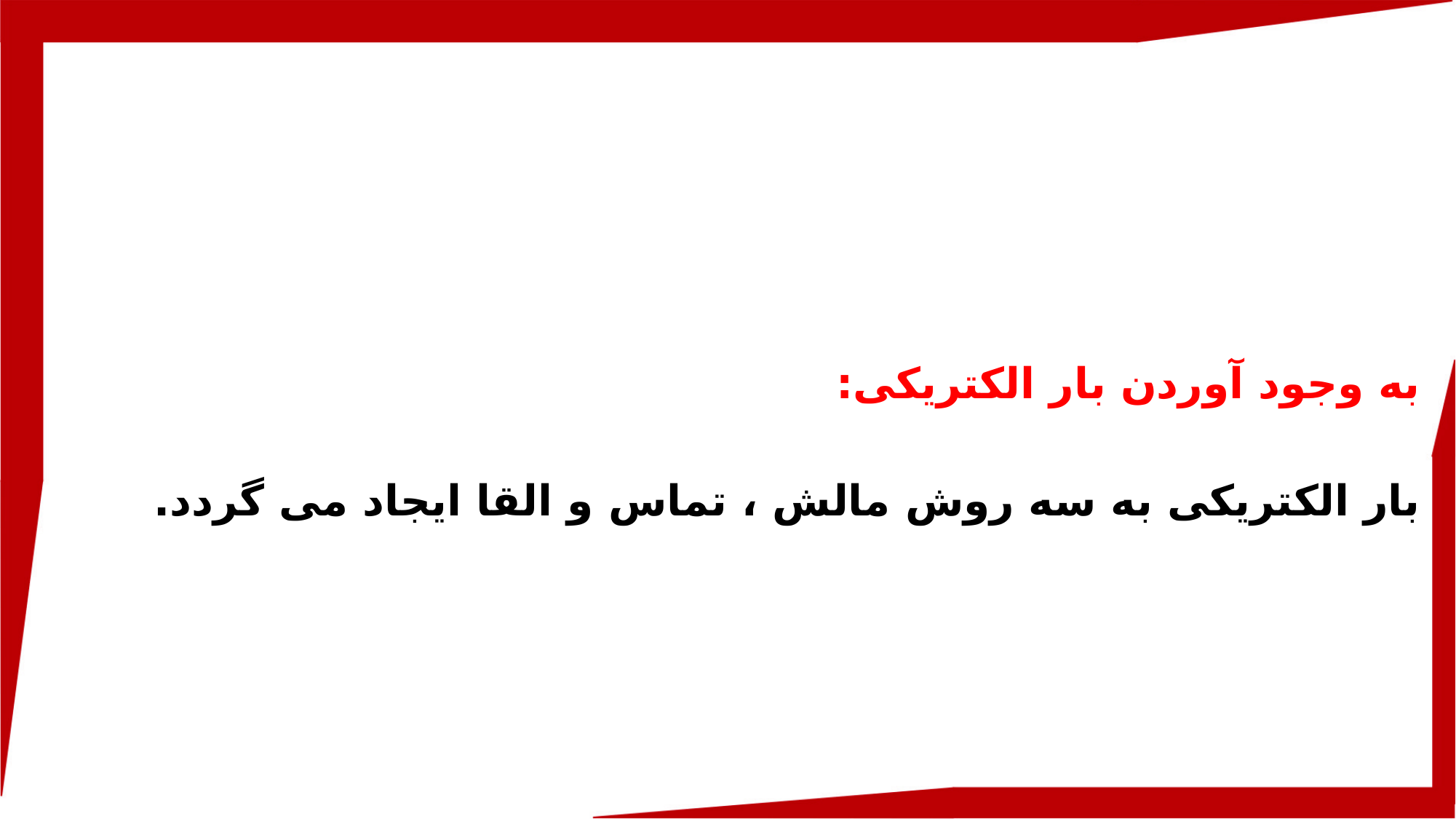

به وجود آوردن بار الکتریکی:
بار الکتریکی به سه روش مالش ، تماس و القا ایجاد می گردد.